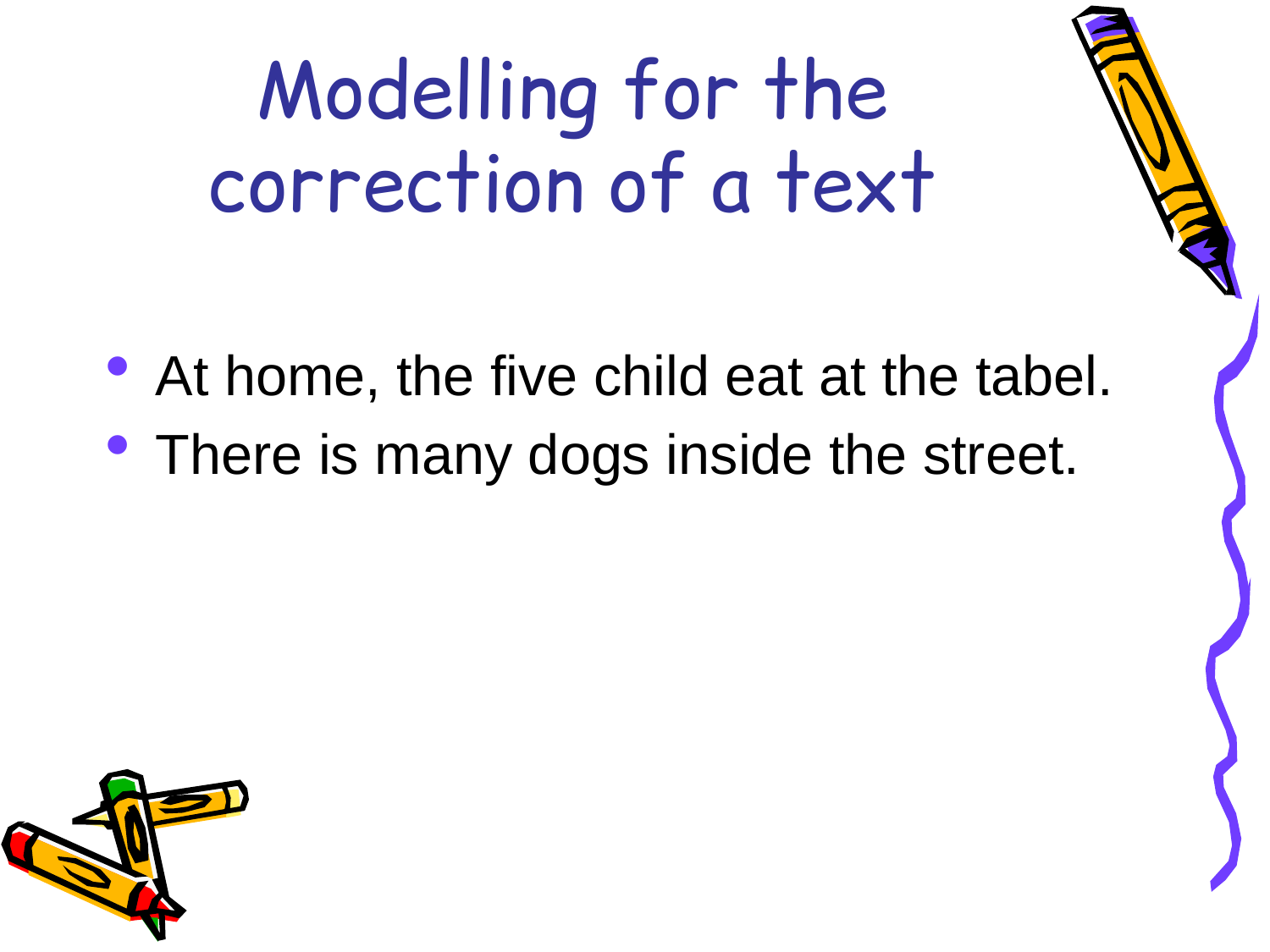

# Modelling for the correction of a text

At home, the five child eat at the tabel.
There is many dogs inside the street.